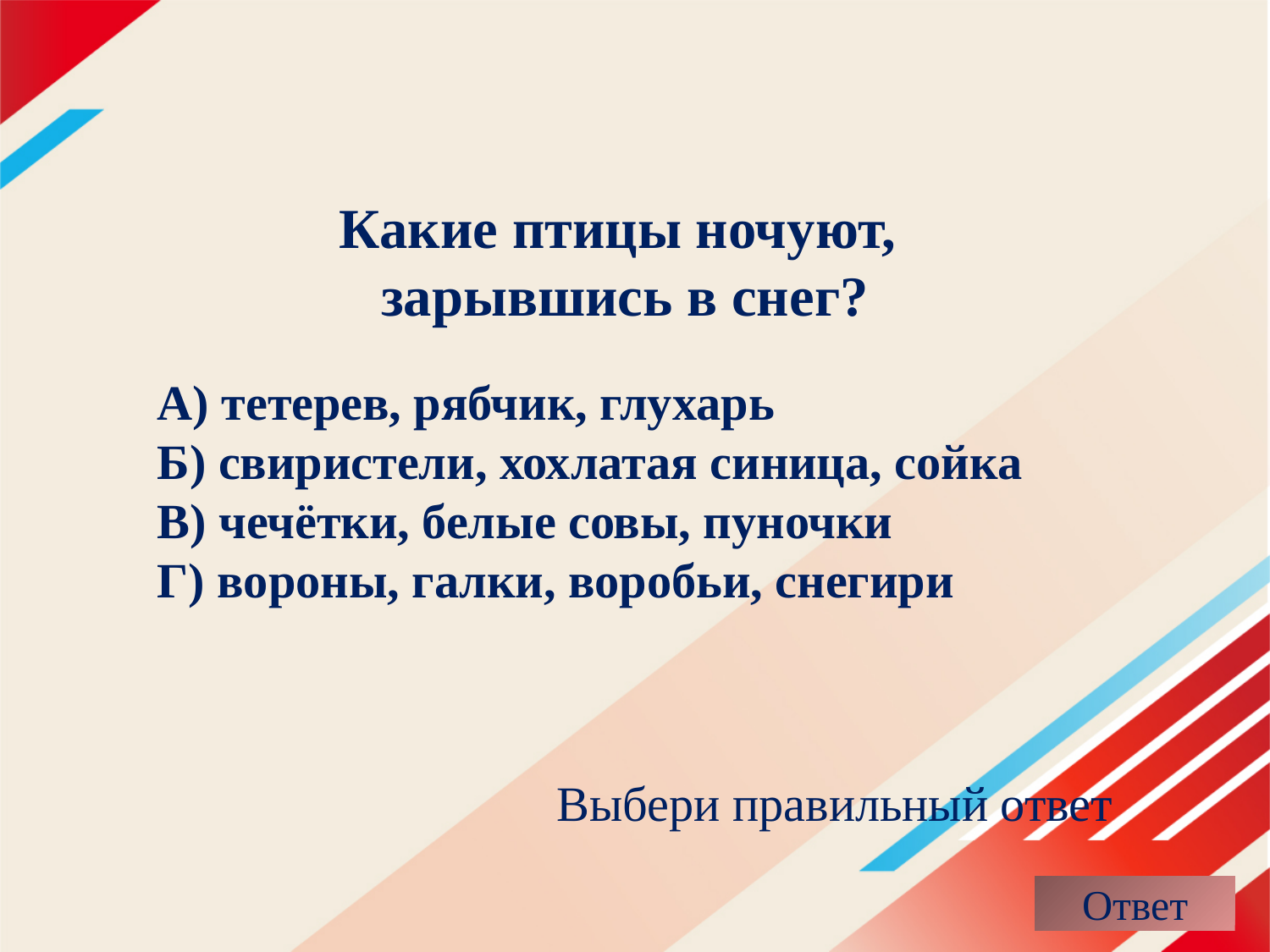

Какие птицы ночуют,
зарывшись в снег?
А) тетерев, рябчик, глухарь
Б) свиристели, хохлатая синица, сойка
В) чечётки, белые совы, пуночки
Г) вороны, галки, воробьи, снегири
Выбери правильный ответ